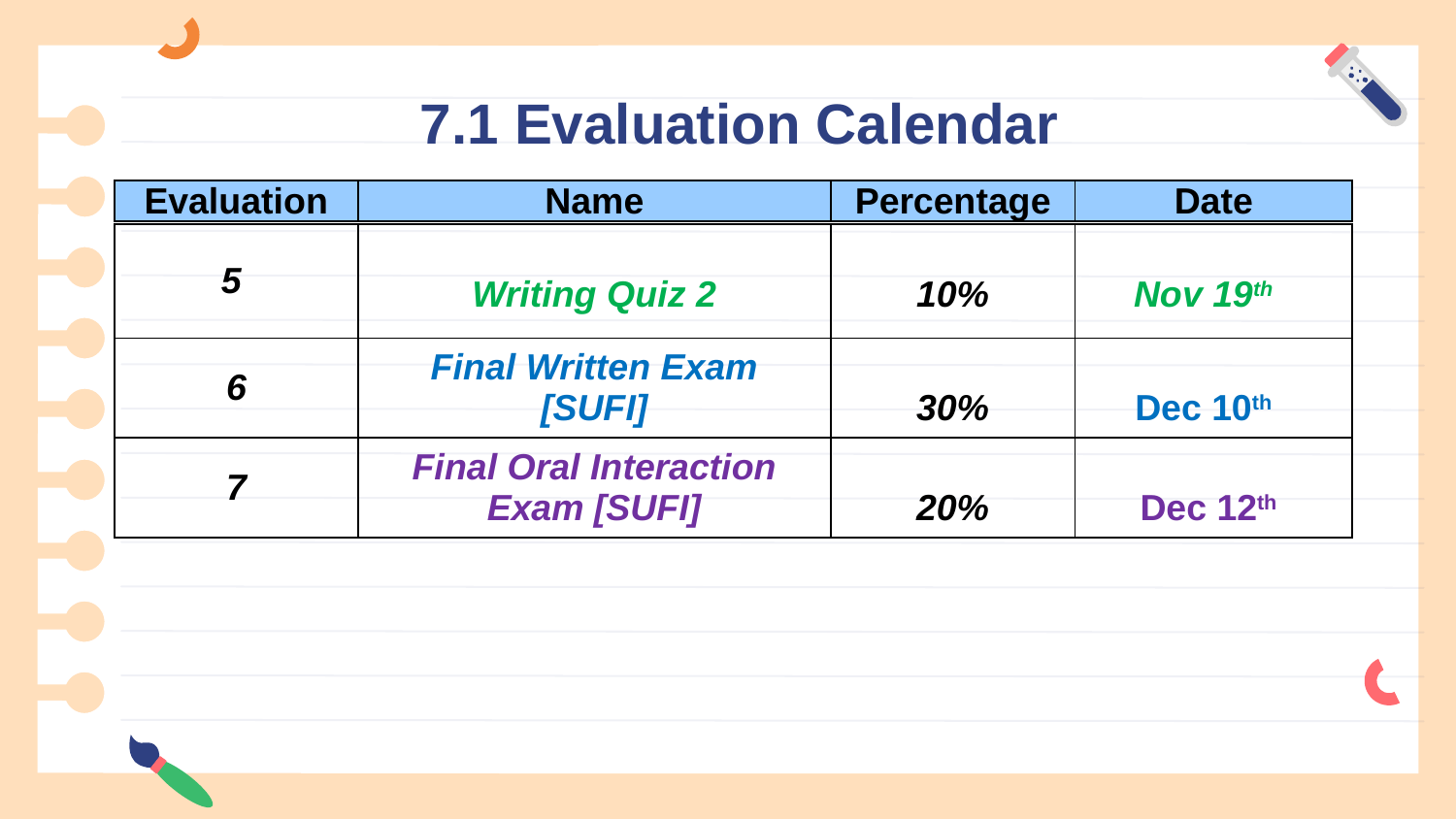

# 7.1 Evaluation Calendar
| Evaluation | Name | Percentage | Date |
| --- | --- | --- | --- |
| 5 | Writing Quiz 2 | 10% | Nov 19th |
| --- | --- | --- | --- |
| 6 | Final Written Exam [SUFI] | 30% | Dec 10th |
| 7 | Final Oral Interaction Exam [SUFI] | 20% | Dec 12th |